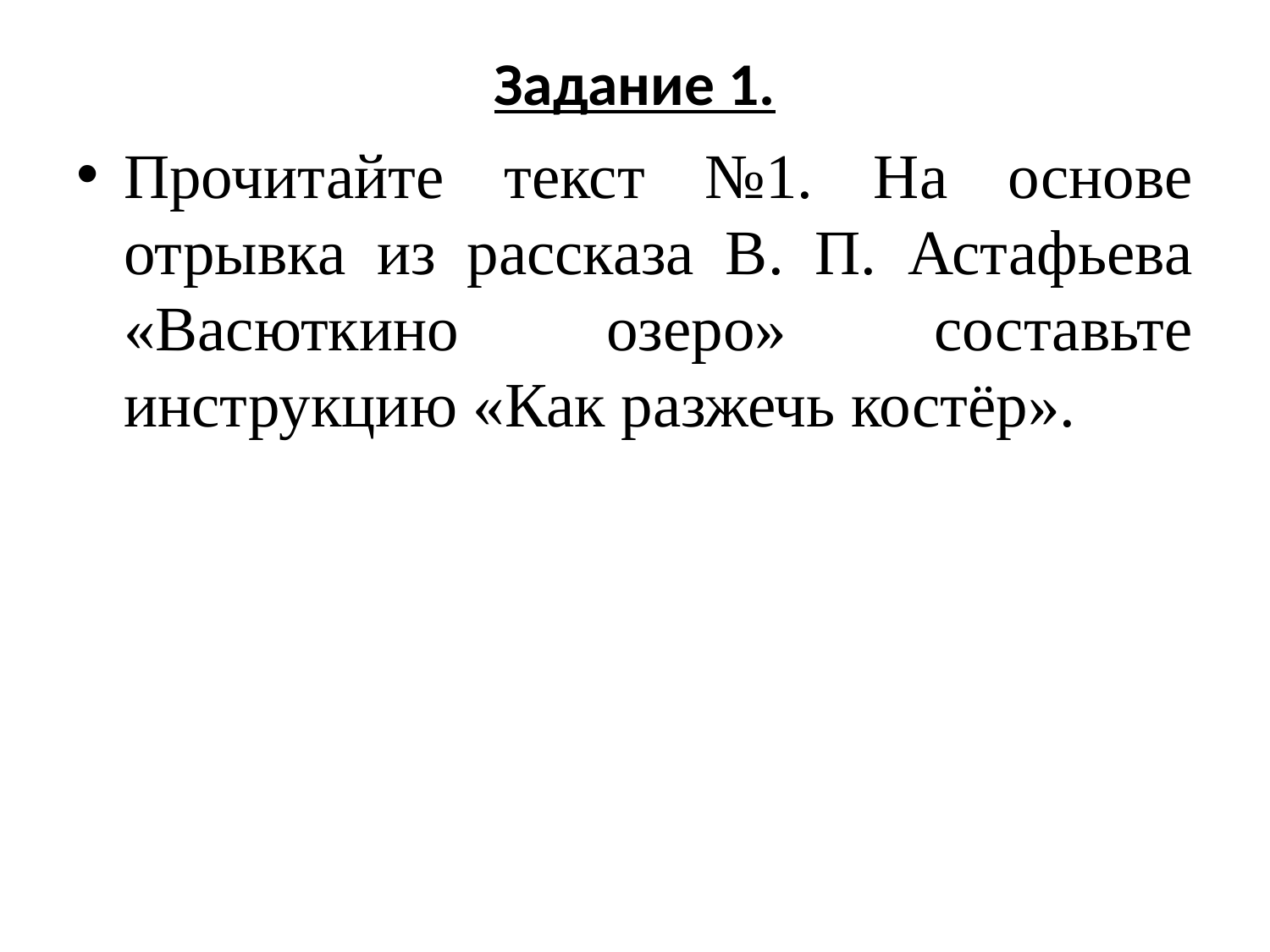

# Задание 1.
Прочитайте текст №1. На основе отрывка из рассказа В. П. Астафьева «Васюткино озеро» составьте инструкцию «Как разжечь костёр».